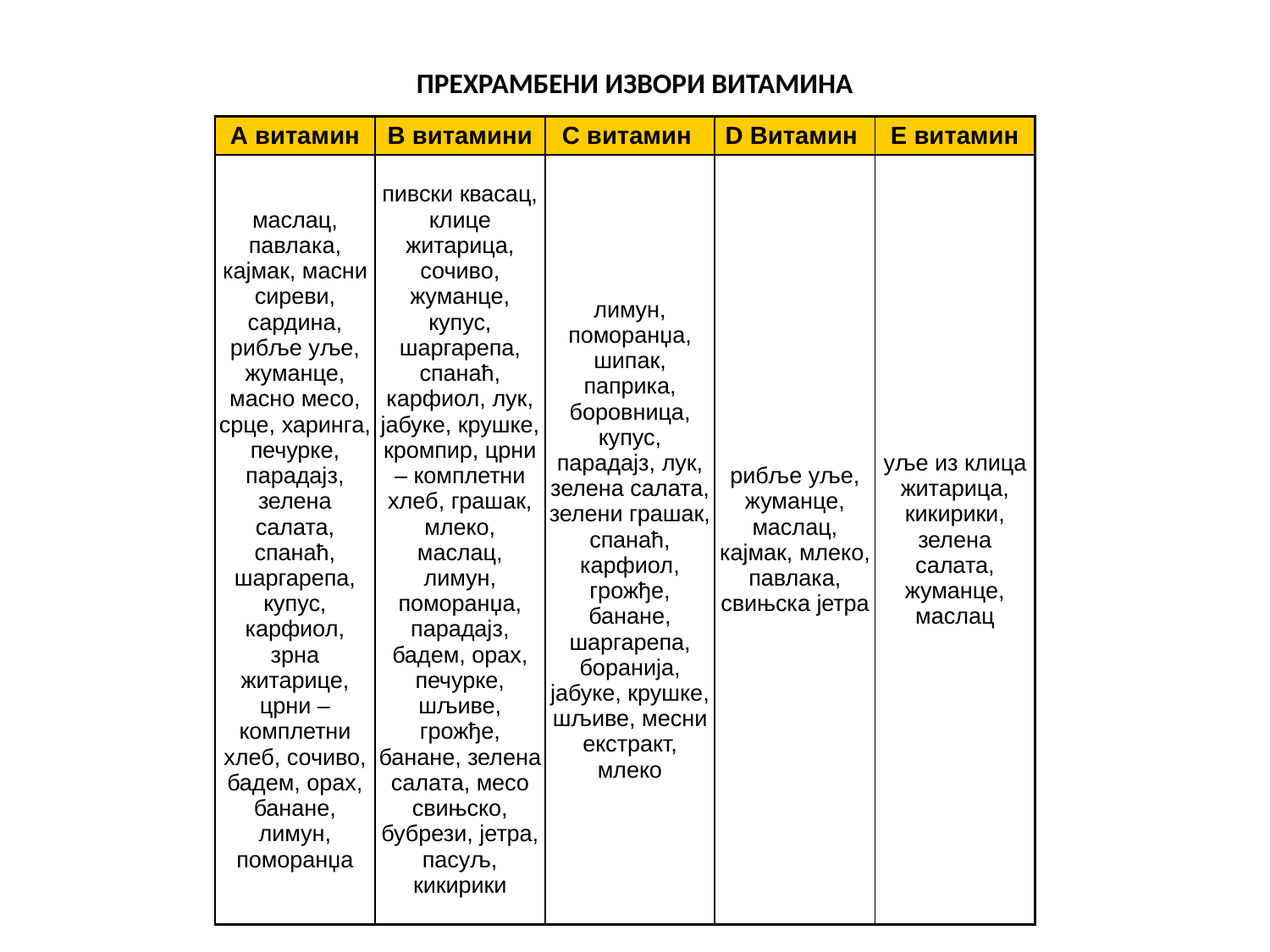

# ПРЕХРАМБЕНИ ИЗВОРИ ВИТАМИНА
| А витамин | В витамини | C витамин | D Витамин | Е витамин |
| --- | --- | --- | --- | --- |
| маслац, павлака, кајмак, масни сиреви, сардина, рибље уље, жуманце, масно месо, срце, харинга, печурке, парадајз, зелена салата, спанаћ, шаргарепа, купус, карфиол, зрна житарице, црни – комплетни хлеб, сочиво, бадем, орах, банане, лимун, поморанџа | пивски квасац, клице житарица, сочиво, жуманце, купус, шаргарепа, спанаћ, карфиол, лук, јабуке, крушке, кромпир, црни – комплетни хлеб, грашак, млеко, маслац, лимун, поморанџа, парадајз, бадем, орах, печурке, шљиве, грожђе, банане, зелена салата, месо свињско, бубрези, јетра, пасуљ, кикирики | лимун, поморанџа, шипак, паприка, боровница, купус, парадајз, лук, зелена салата, зелени грашак, спанаћ, карфиол, грожђе, банане, шаргарепа, боранија, јабуке, крушке, шљиве, месни екстракт, млеко | рибље уље, жуманце, маслац, кајмак, млеко, павлака, свињска јетра | уље из клица житарица, кикирики, зелена салата, жуманце, маслац |